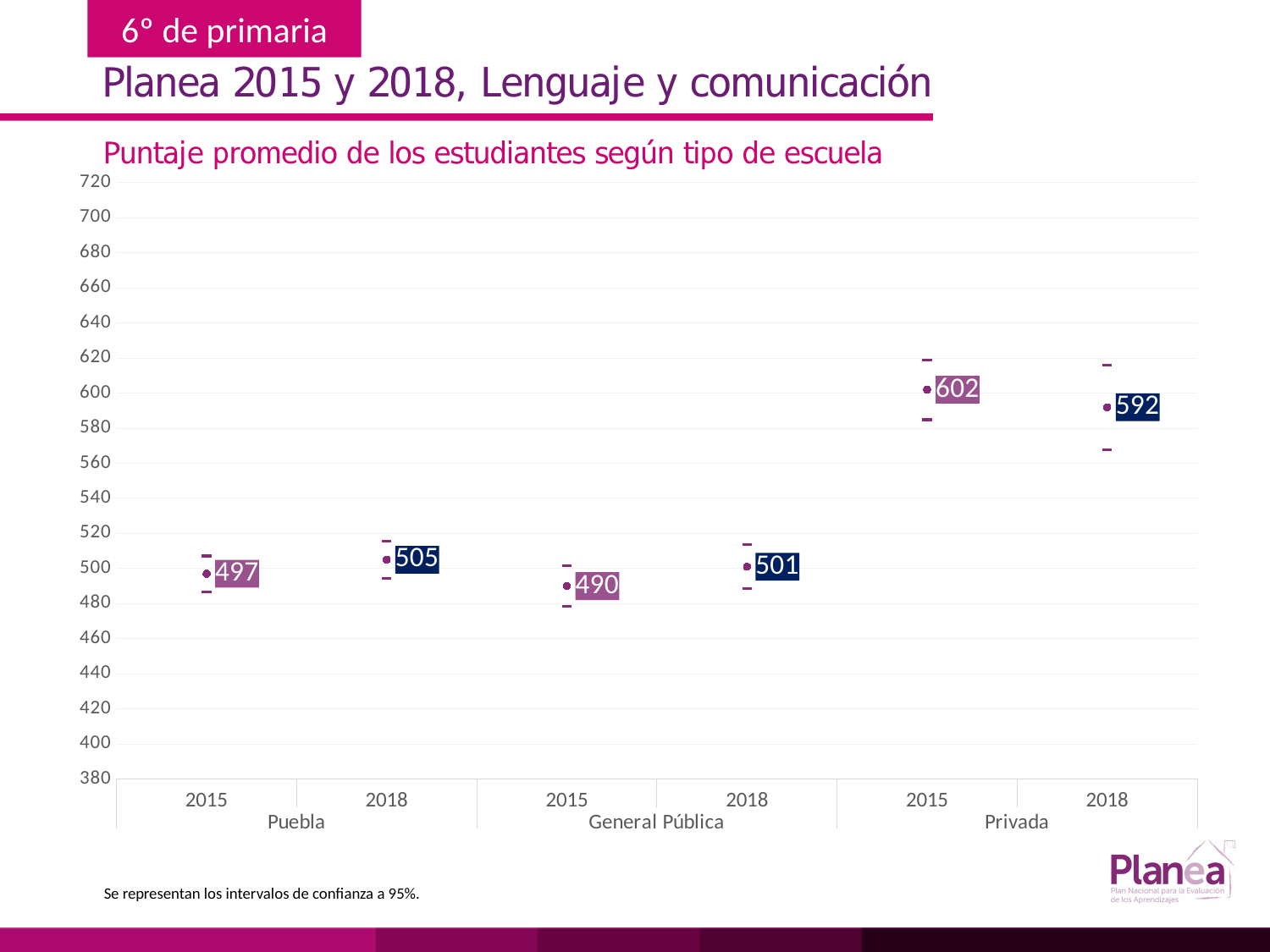

Planea 2015 y 2018, Lenguaje y comunicación

Puntaje promedio de los estudiantes según tipo de escuela

### Chart

| Category |  |  |  |
|---|---|---|---|
| 2015 | 486.851 | 507.149 | 497.0 |
| 2018 | 494.254 | 515.746 | 505.0 |
| 2015 | 478.458 | 501.542 | 490.0 |
| 2018 | 488.463 | 513.537 | 501.0 |
| 2015 | 584.886 | 619.114 | 602.0 |
| 2018 | 567.921 | 616.079 | 592.0 |
Se representan los intervalos de confianza a 95%.